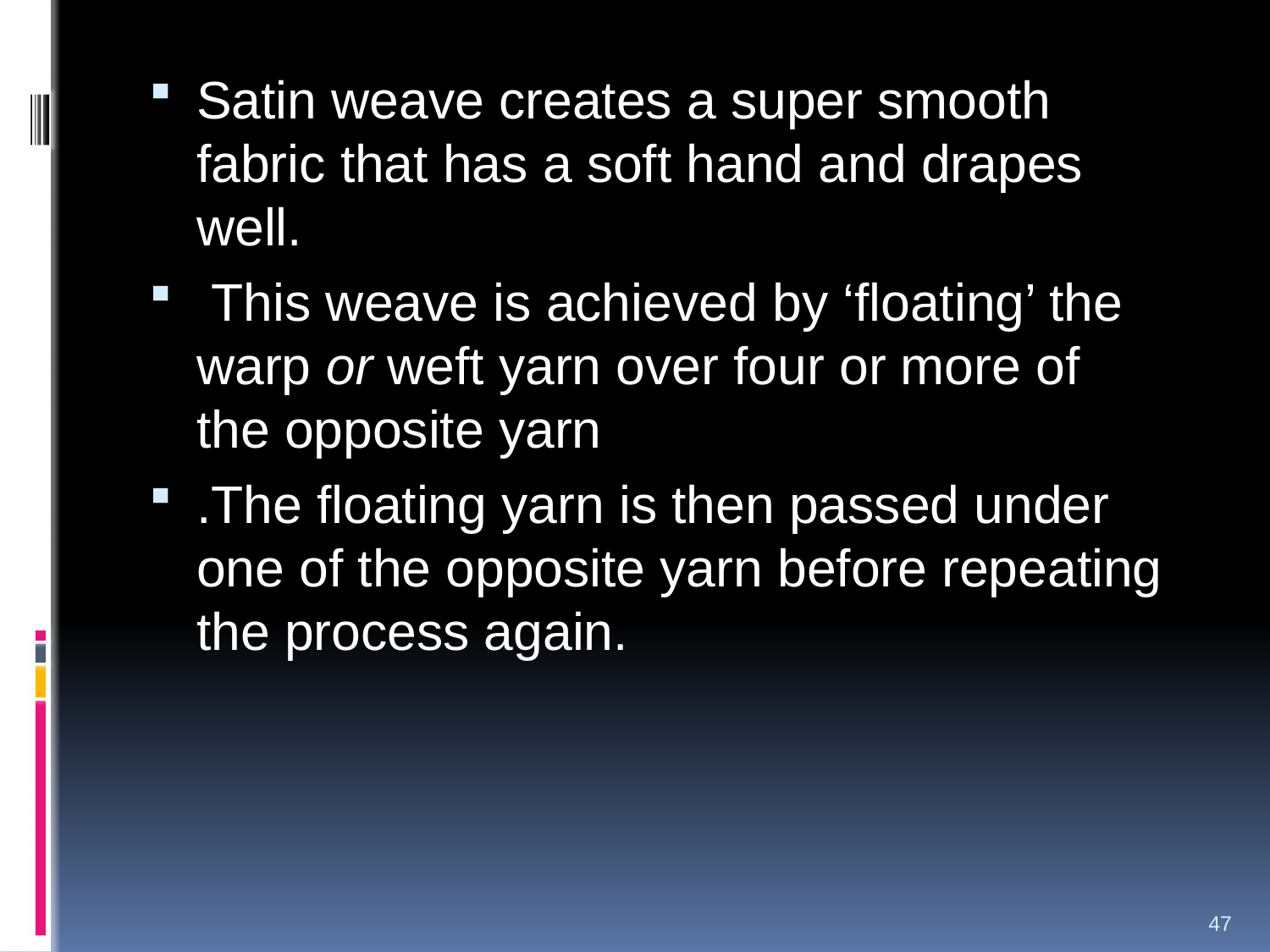

Satin weave creates a super smooth fabric that has a soft hand and drapes well.
 This weave is achieved by ‘floating’ the warp or weft yarn over four or more of the opposite yarn
.The floating yarn is then passed under one of the opposite yarn before repeating the process again.
47